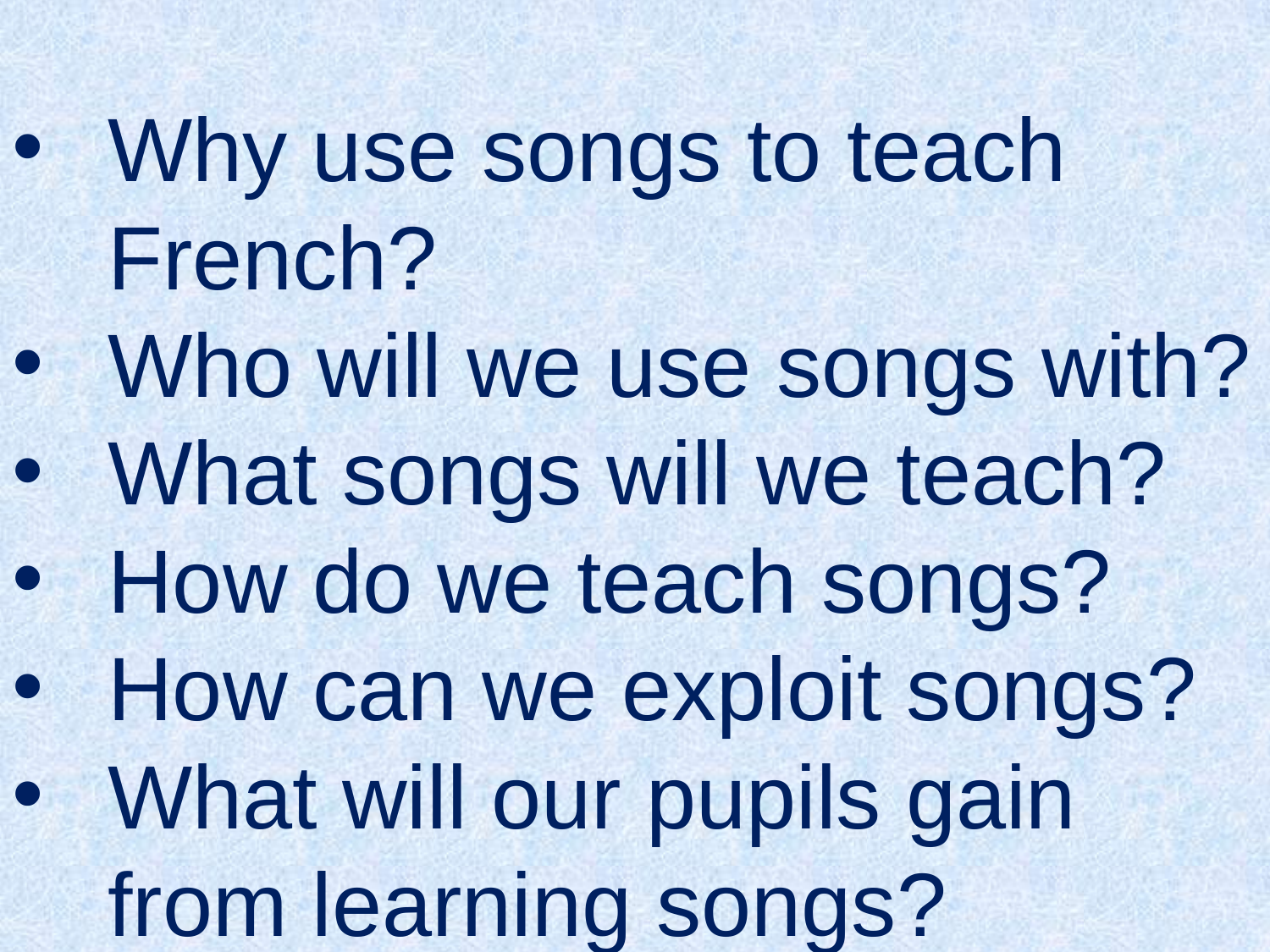

Why use songs to teach French?
Who will we use songs with?
What songs will we teach?
How do we teach songs?
How can we exploit songs?
What will our pupils gain from learning songs?